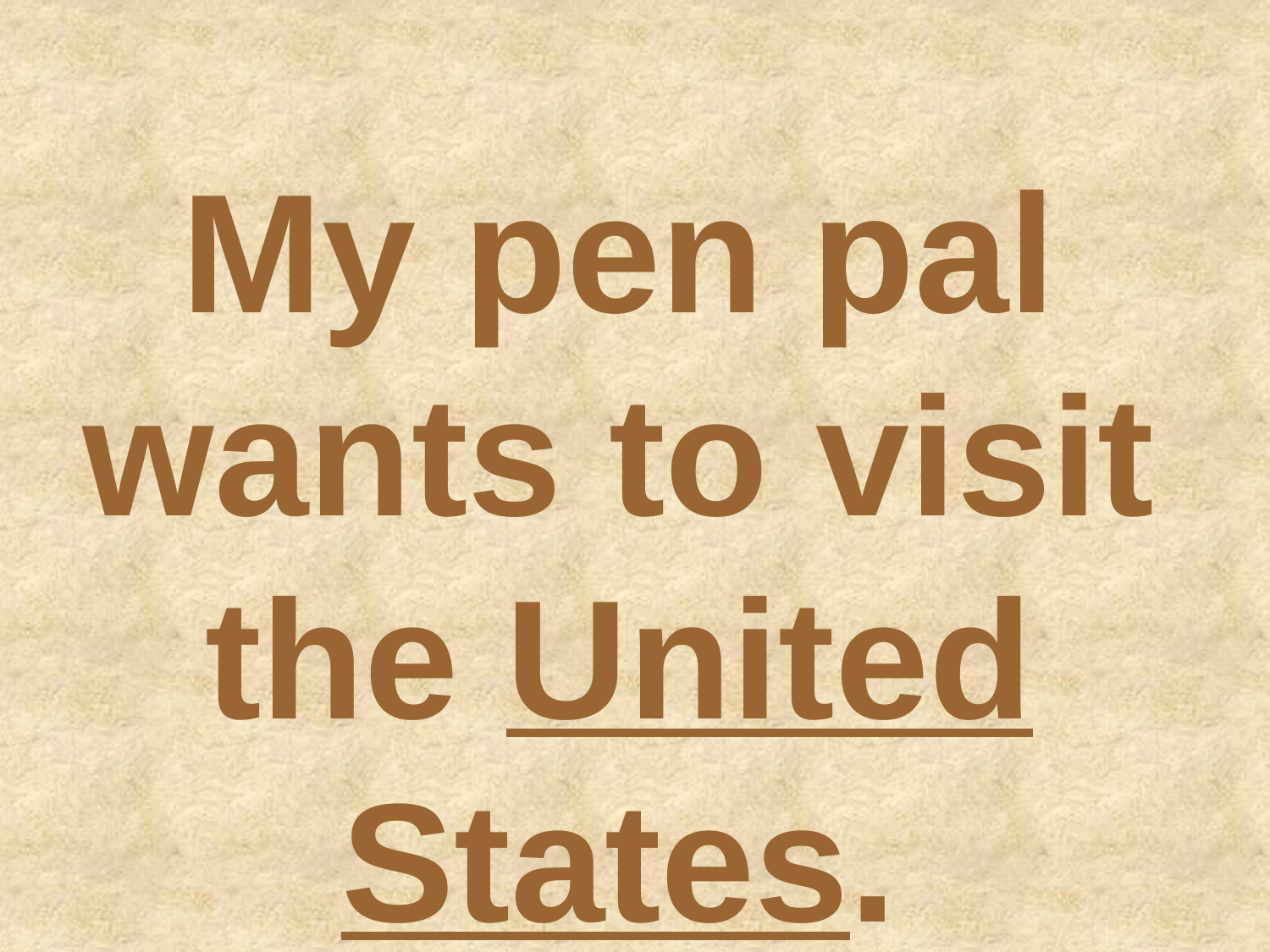

My pen pal wants to visit the United States.